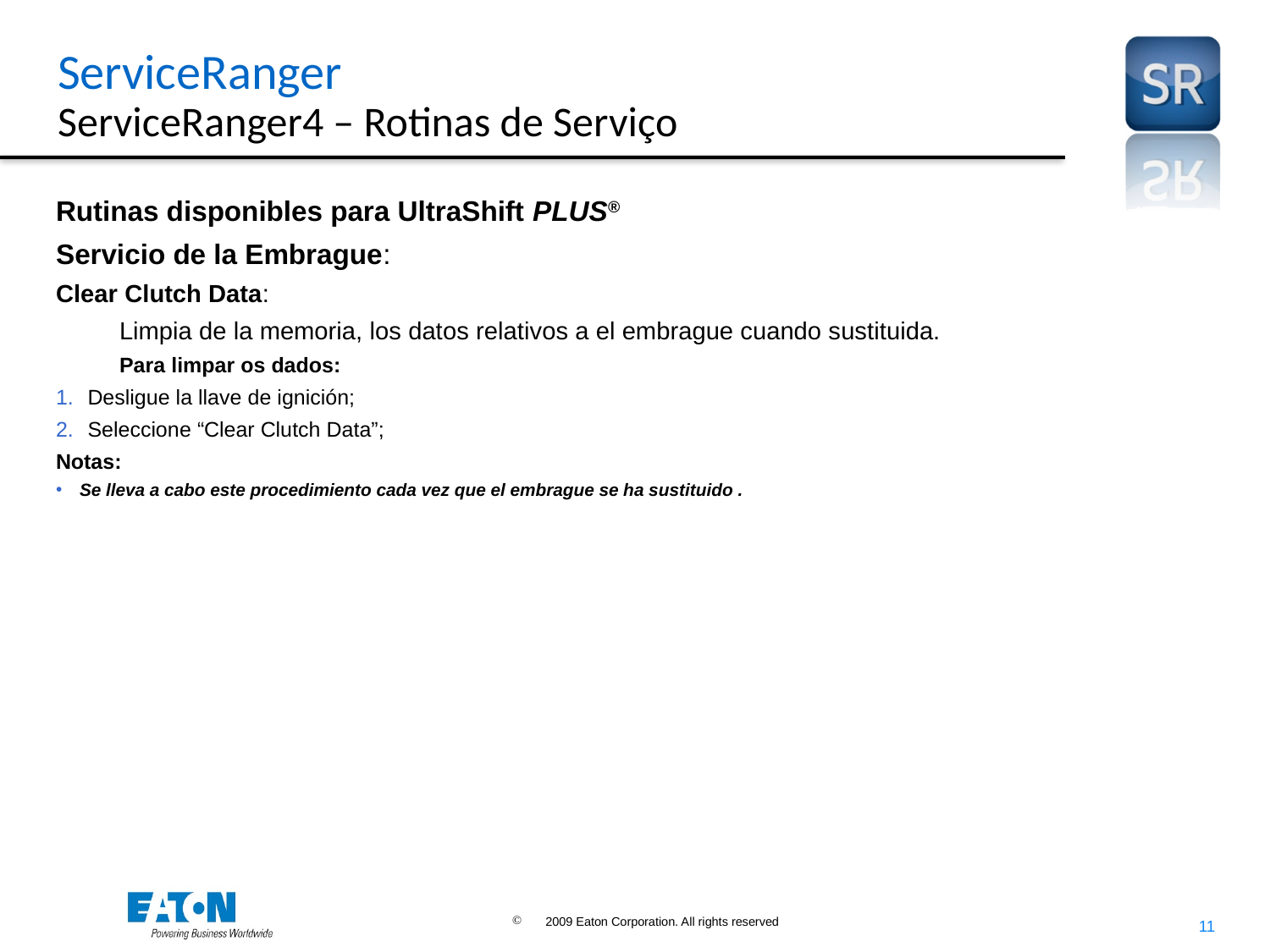

# ServiceRanger ServiceRanger4 – Rotinas de Serviço
Rutinas disponibles para UltraShift PLUS®
Servicio de la Embrague:
Clear Clutch Data:
Limpia de la memoria, los datos relativos a el embrague cuando sustituida.
Para limpar os dados:
Desligue la llave de ignición;
Seleccione “Clear Clutch Data”;
Notas:
Se lleva a cabo este procedimiento cada vez que el embrague se ha sustituido .